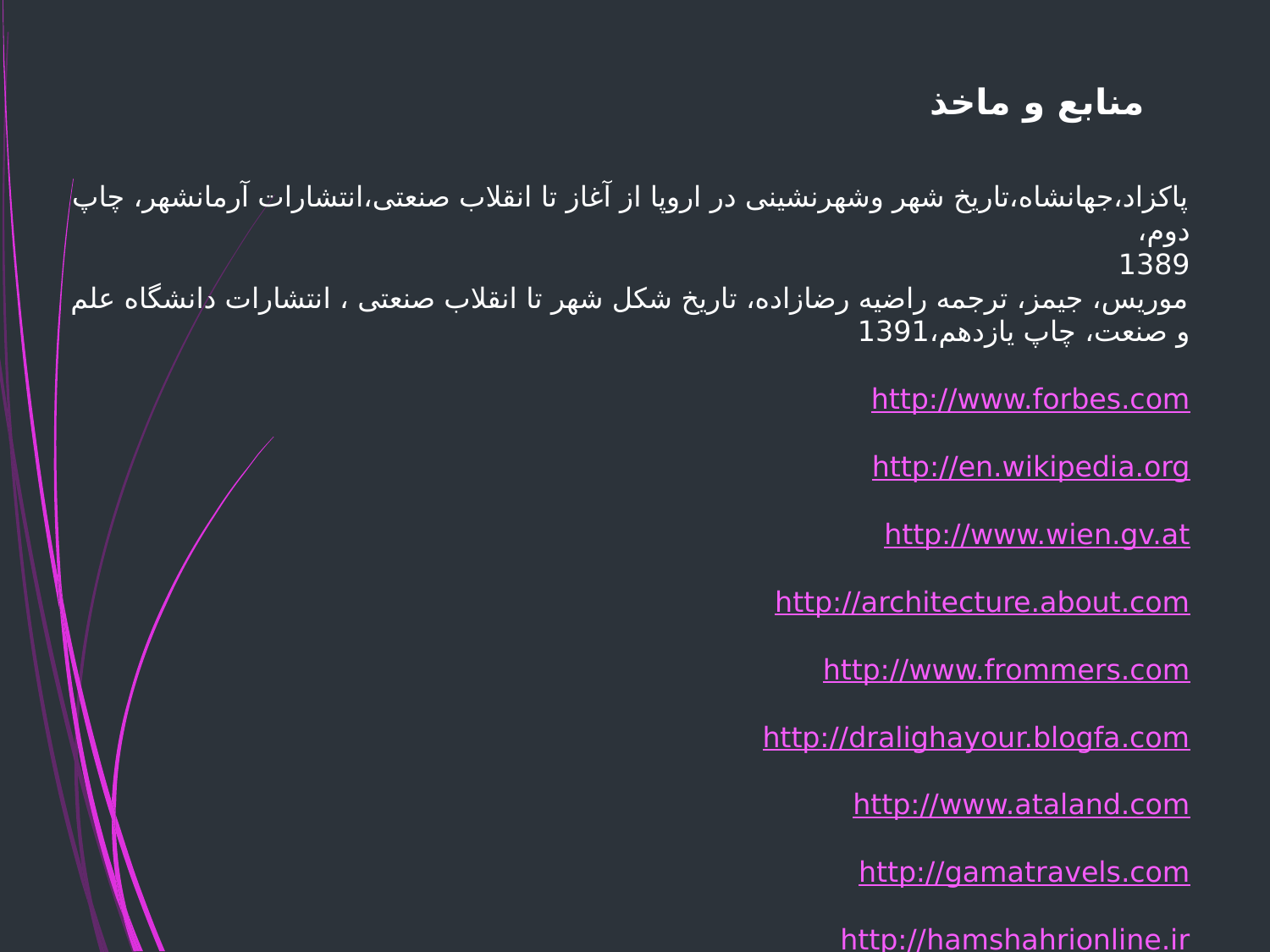

منابع و ماخذ
پاکزاد،جهانشاه،تاریخ شهر وشهرنشینی در اروپا از آغاز تا انقلاب صنعتی،انتشارات آرمانشهر، چاپ دوم،
1389
موریس، جیمز، ترجمه راضیه رضازاده، تاریخ شکل شهر تا انقلاب صنعتی ، انتشارات دانشگاه علم و صنعت، چاپ یازدهم،1391

http://www.forbes.com

http://en.wikipedia.org

http://www.wien.gv.at

http://architecture.about.com

http://www.frommers.com

http://dralighayour.blogfa.com

http://www.ataland.com

http://gamatravels.com

http://hamshahrionline.ir